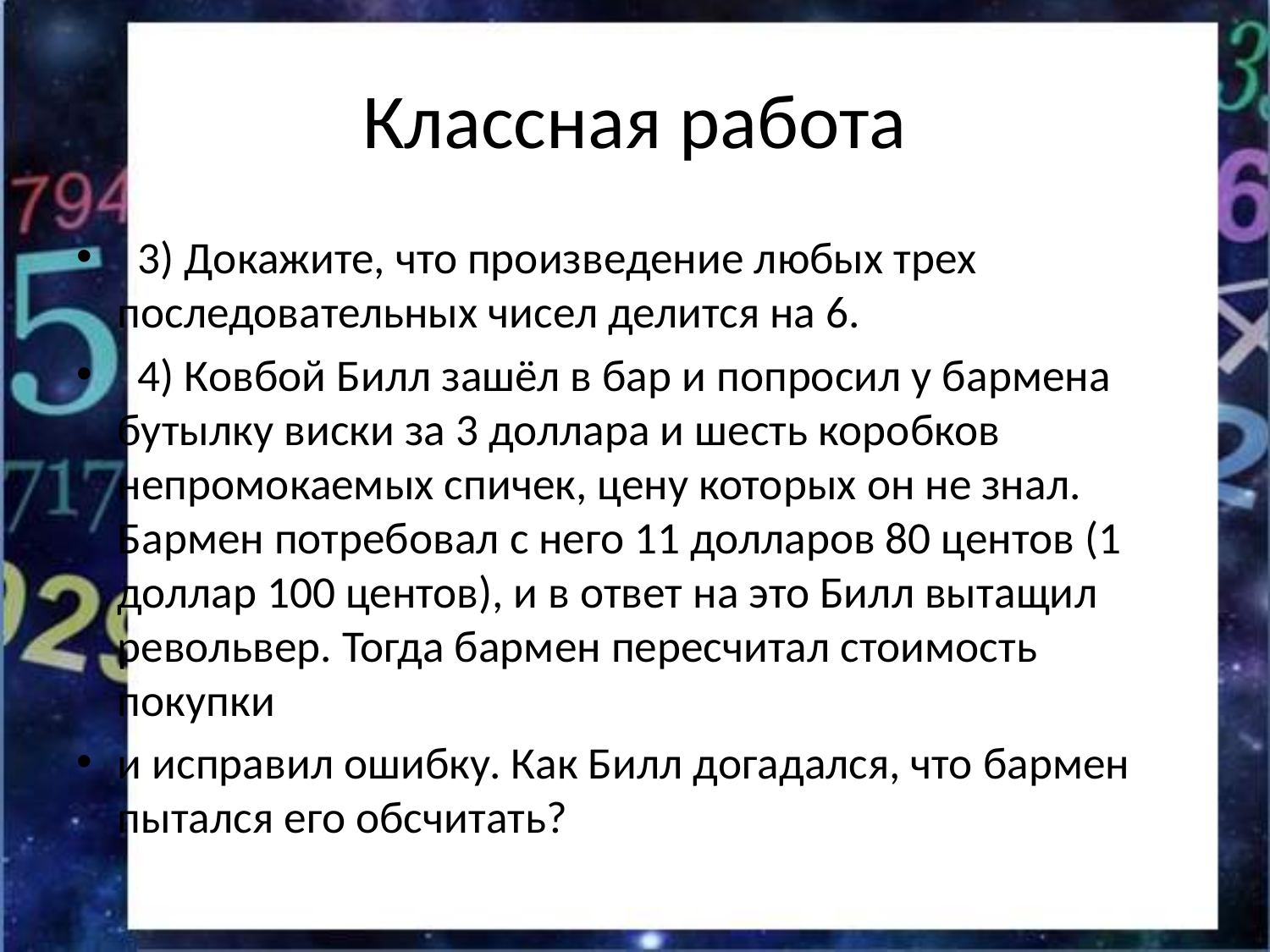

# Классная работа
  3) Докажите, что произведение любых трех последовательных чисел делится на 6.
  4) Ковбой Билл зашёл в бар и попросил у бармена бутылку виски за 3 доллара и шесть коробков непромокаемых спичек, цену которых он не знал. Бармен потребовал с него 11 долларов 80 центов (1 доллар 100 центов), и в ответ на это Билл вытащил револьвер. Тогда бармен пересчитал стоимость покупки
и исправил ошибку. Как Билл догадался, что бармен пытался его обсчитать?